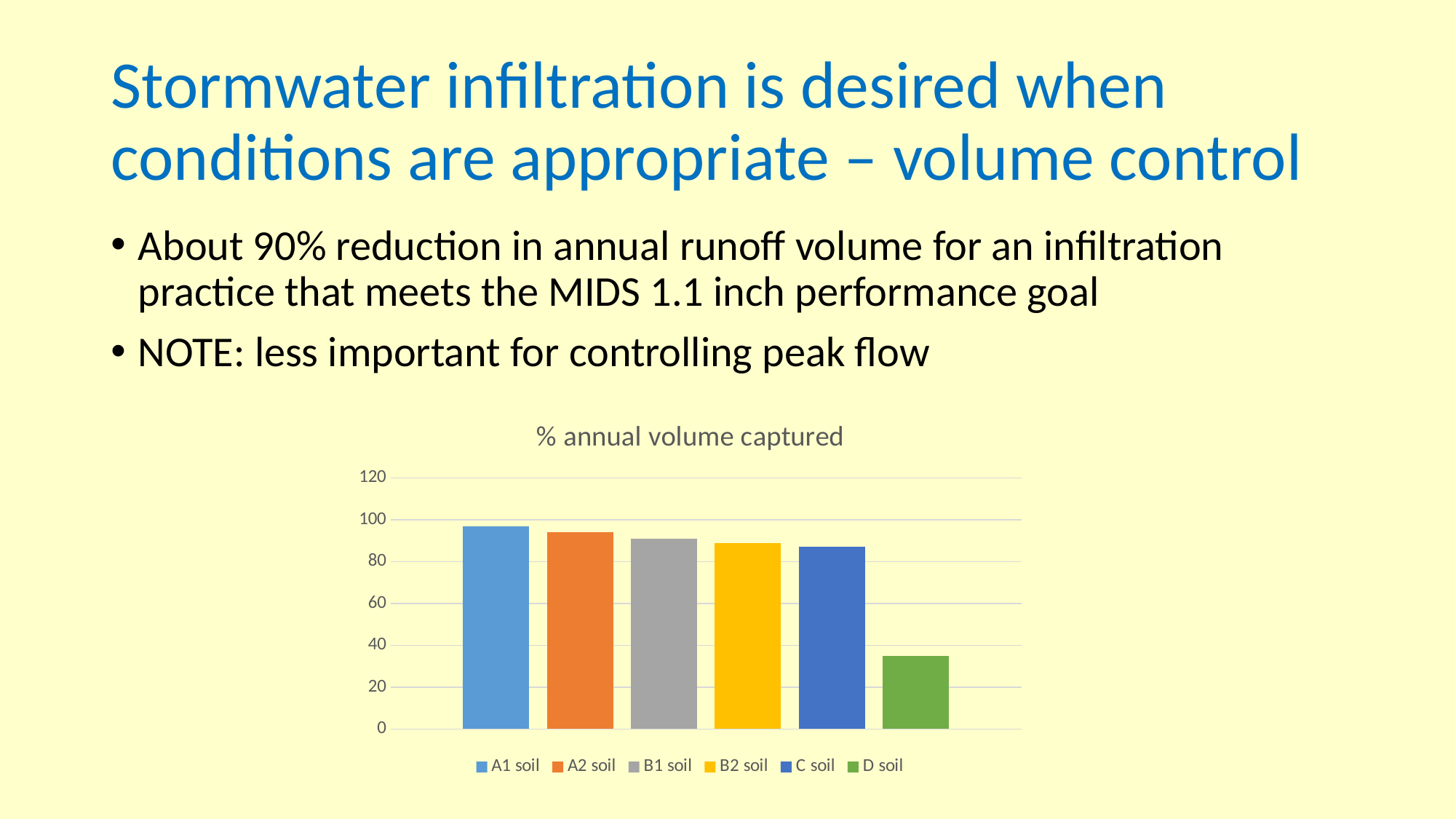

# Stormwater infiltration is desired when conditions are appropriate – volume control
About 90% reduction in annual runoff volume for an infiltration practice that meets the MIDS 1.1 inch performance goal
NOTE: less important for controlling peak flow

### Chart: % annual volume captured

| Category | A1 soil | A2 soil | B1 soil | B2 soil | C soil | D soil |
|---|---|---|---|---|---|---|
| Annual volume infiltrated | 97.0 | 94.0 | 91.0 | 89.0 | 87.0 | 35.0 |